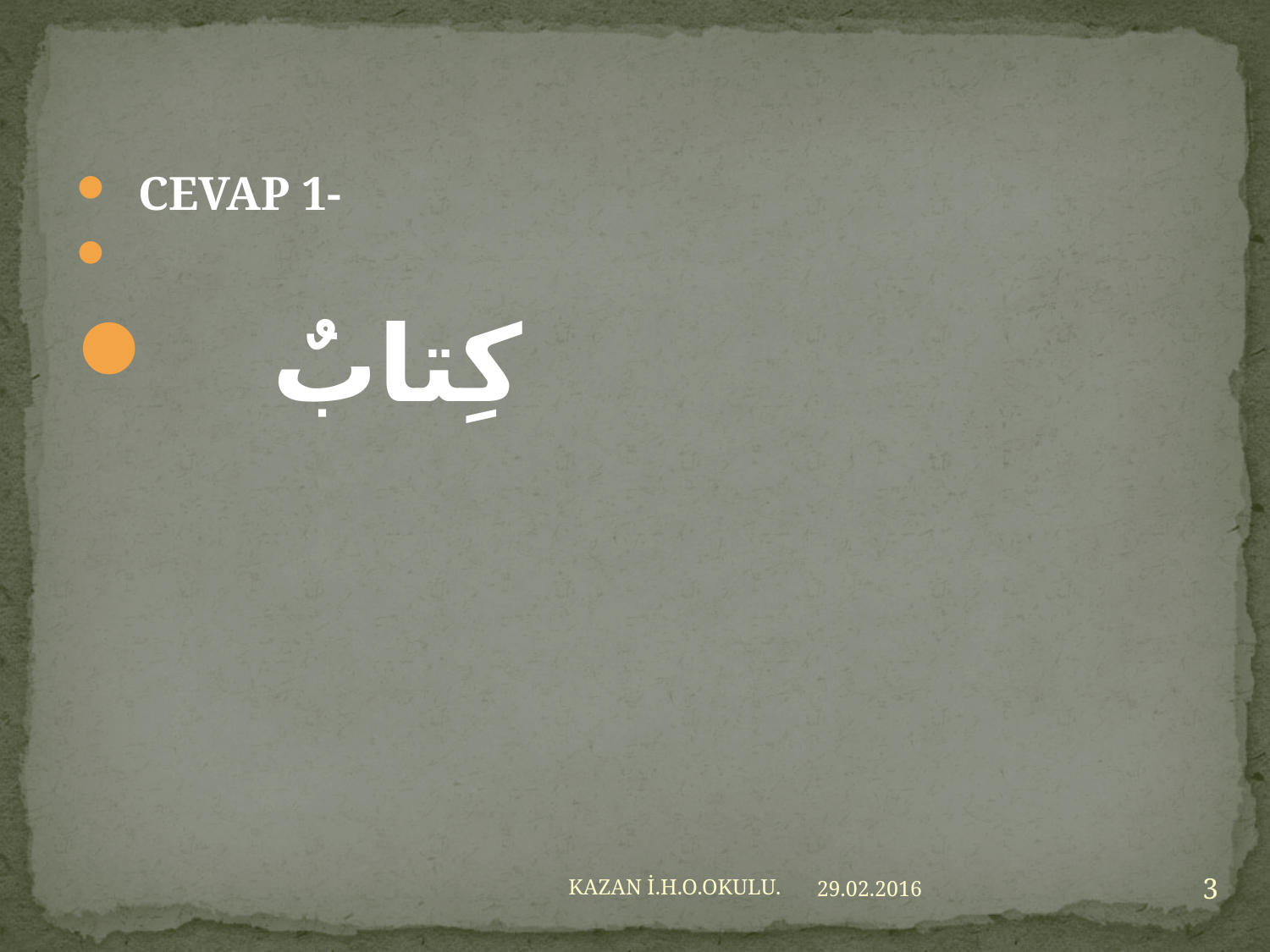

CEVAP 1-

    كِتابٌ
3
KAZAN İ.H.O.OKULU.
29.02.2016